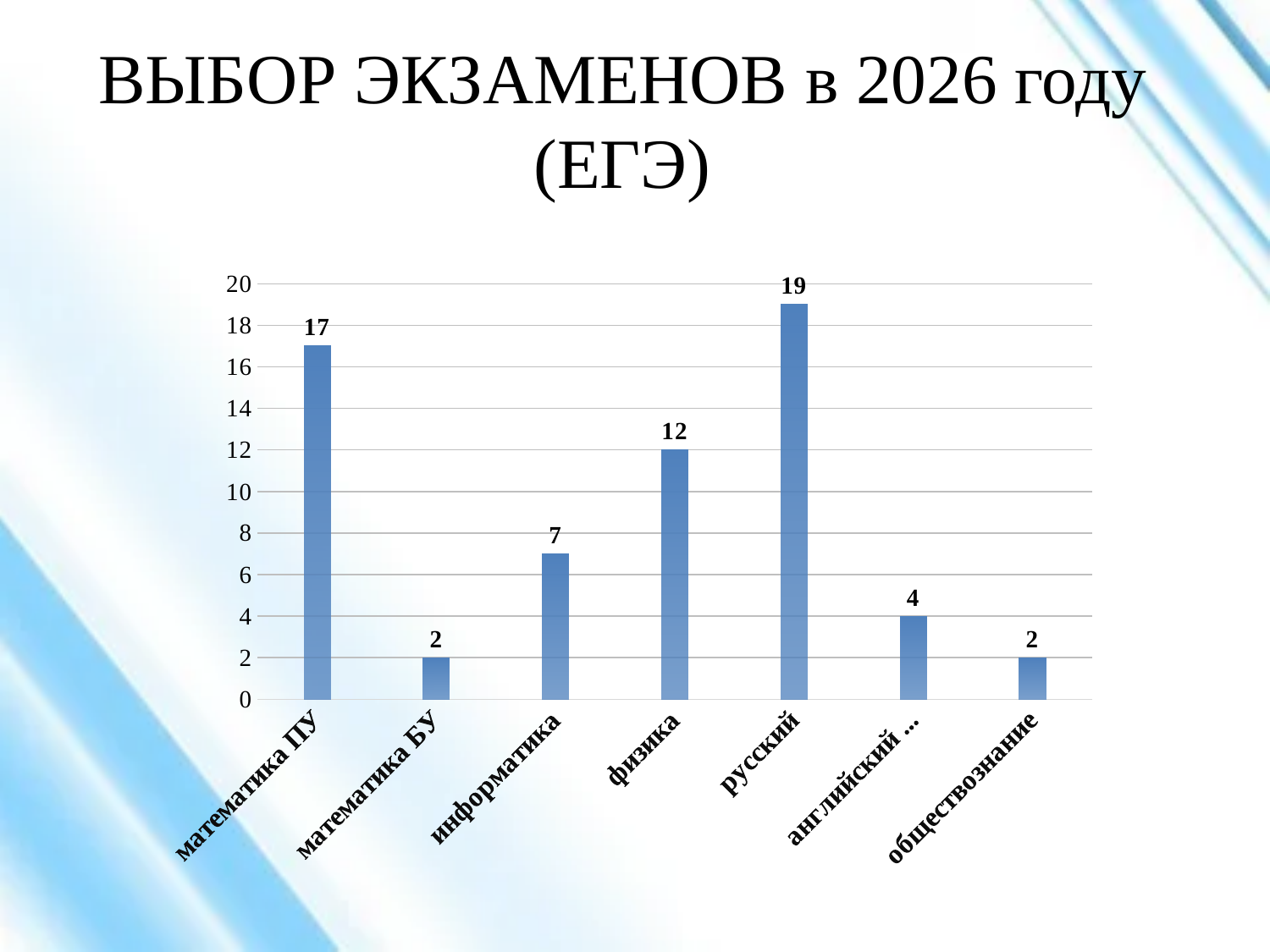

# ВЫБОР ЭКЗАМЕНОВ в 2026 году (ЕГЭ)

### Chart

| Category | Ряд 1 |
|---|---|
| математика ПУ | 17.0 |
| математика БУ | 2.0 |
| информатика | 7.0 |
| физика | 12.0 |
| русский | 19.0 |
| английский язык | 4.0 |
| обществознание | 2.0 |